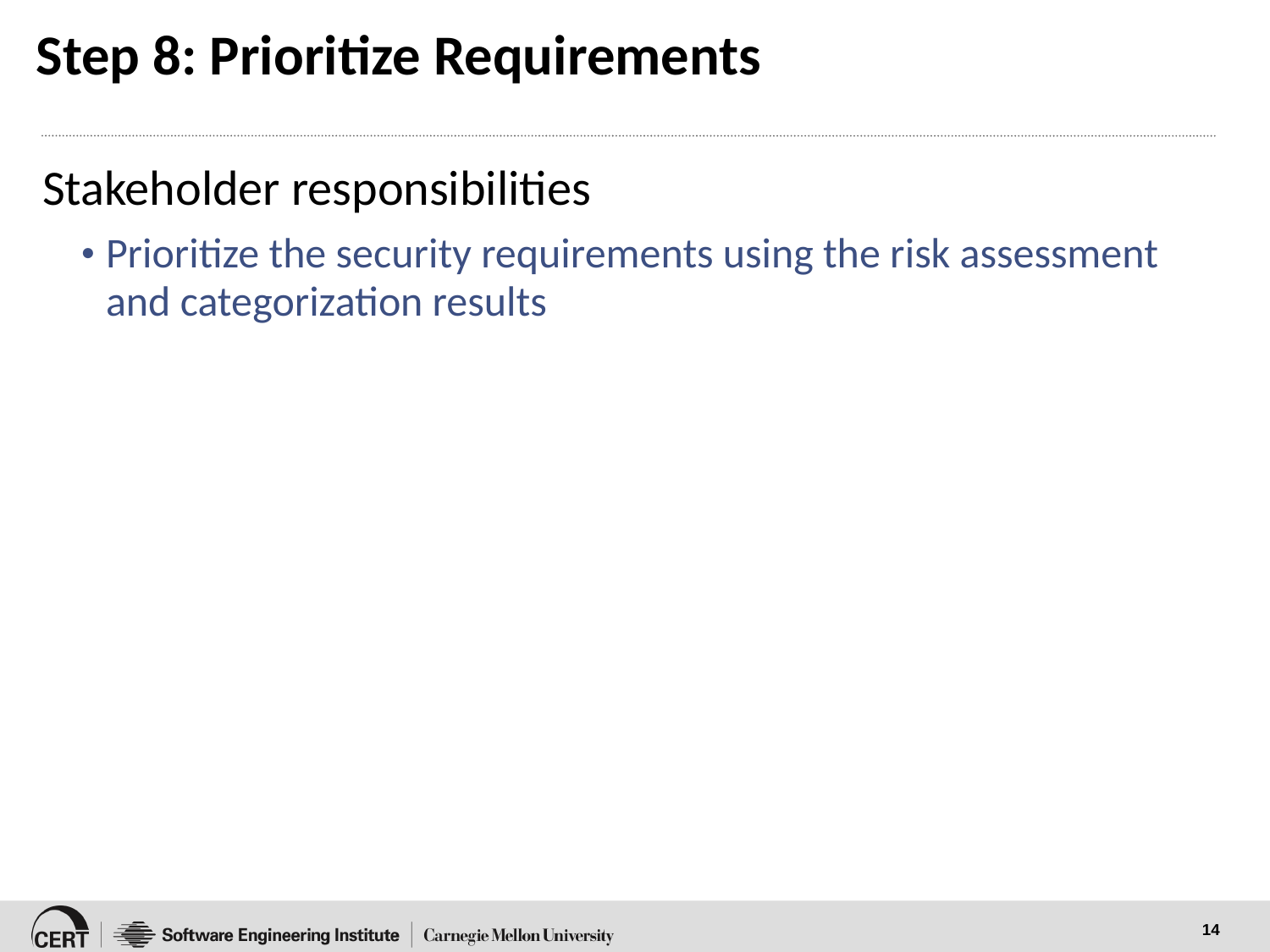

# Step 8: Prioritize Requirements
Stakeholder responsibilities
Prioritize the security requirements using the risk assessment and categorization results